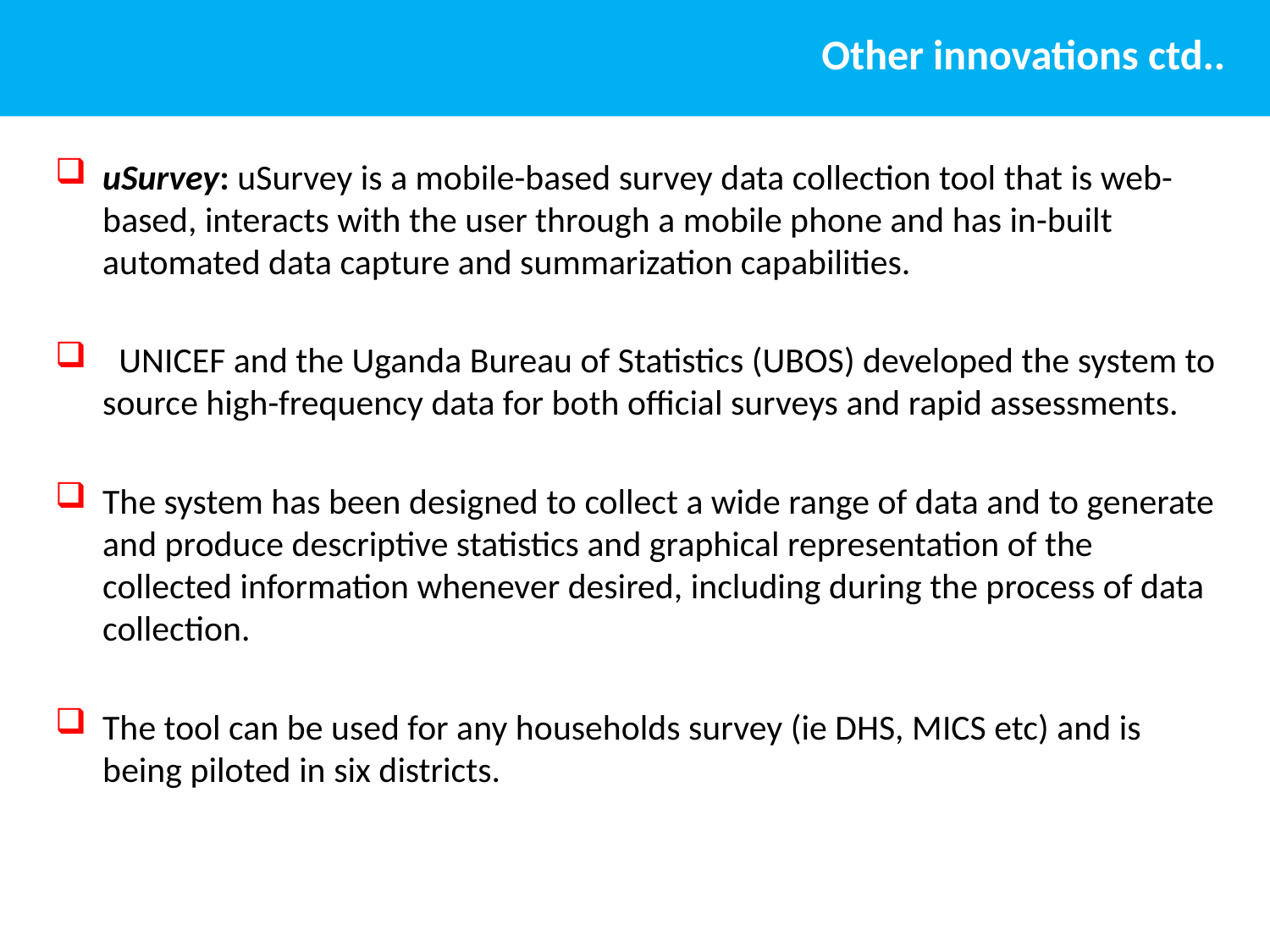

# Other innovations ctd..
uSurvey: uSurvey is a mobile-based survey data collection tool that is web-based, interacts with the user through a mobile phone and has in-built automated data capture and summarization capabilities.

  UNICEF and the Uganda Bureau of Statistics (UBOS) developed the system to source high-frequency data for both official surveys and rapid assessments.

The system has been designed to collect a wide range of data and to generate and produce descriptive statistics and graphical representation of the collected information whenever desired, including during the process of data collection.

The tool can be used for any households survey (ie DHS, MICS etc) and is being piloted in six districts.